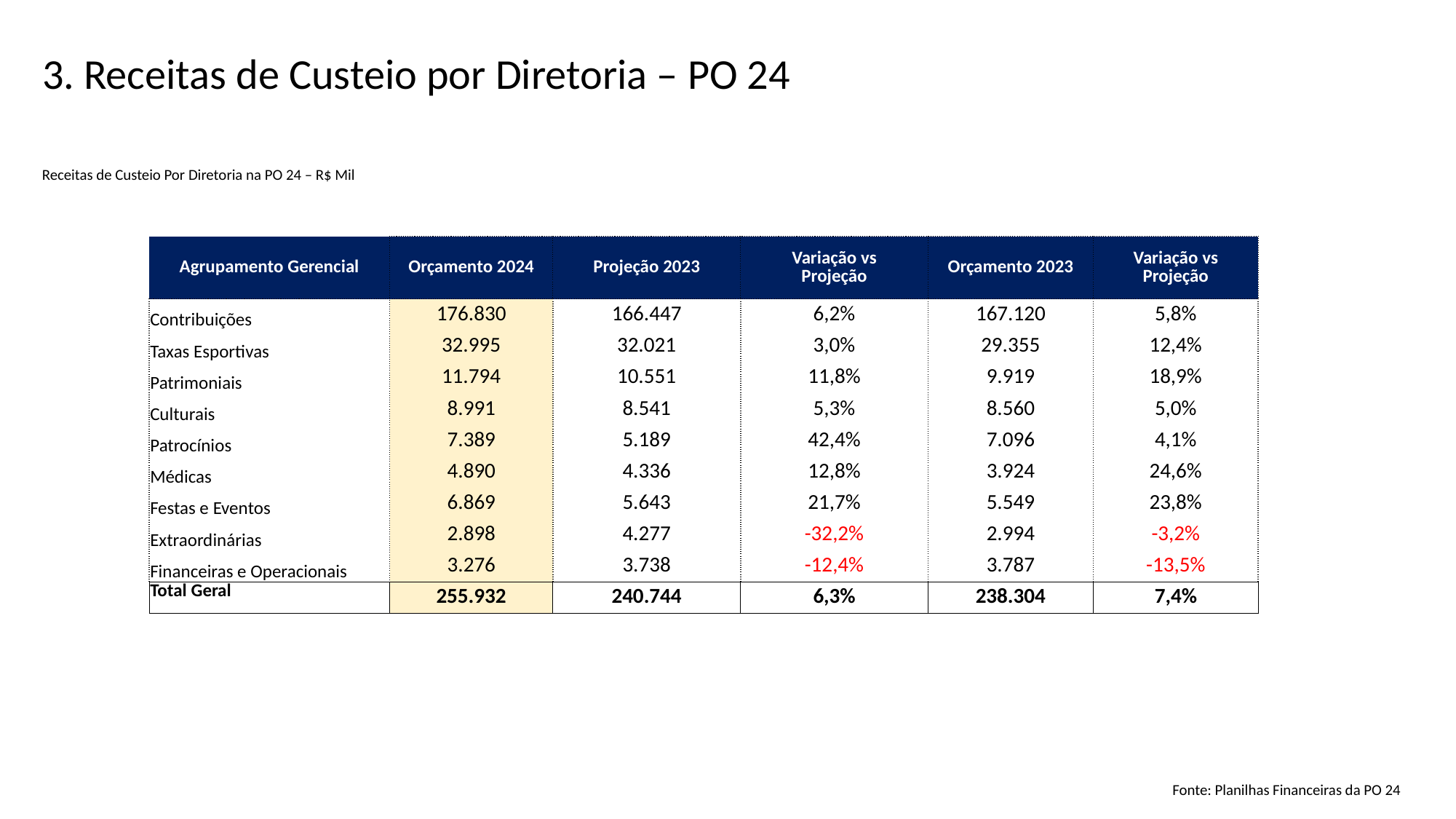

3. Receitas de Custeio por Diretoria – PO 24
Receitas de Custeio Por Diretoria na PO 24 – R$ Mil
| Agrupamento Gerencial | Orçamento 2024 | Projeção 2023 | Variação vs Projeção | Orçamento 2023 | Variação vs Projeção |
| --- | --- | --- | --- | --- | --- |
| Contribuições | 176.830 | 166.447 | 6,2% | 167.120 | 5,8% |
| Taxas Esportivas | 32.995 | 32.021 | 3,0% | 29.355 | 12,4% |
| Patrimoniais | 11.794 | 10.551 | 11,8% | 9.919 | 18,9% |
| Culturais | 8.991 | 8.541 | 5,3% | 8.560 | 5,0% |
| Patrocínios | 7.389 | 5.189 | 42,4% | 7.096 | 4,1% |
| Médicas | 4.890 | 4.336 | 12,8% | 3.924 | 24,6% |
| Festas e Eventos | 6.869 | 5.643 | 21,7% | 5.549 | 23,8% |
| Extraordinárias | 2.898 | 4.277 | -32,2% | 2.994 | -3,2% |
| Financeiras e Operacionais | 3.276 | 3.738 | -12,4% | 3.787 | -13,5% |
| Total Geral | 255.932 | 240.744 | 6,3% | 238.304 | 7,4% |
Fonte: Planilhas Financeiras da PO 24